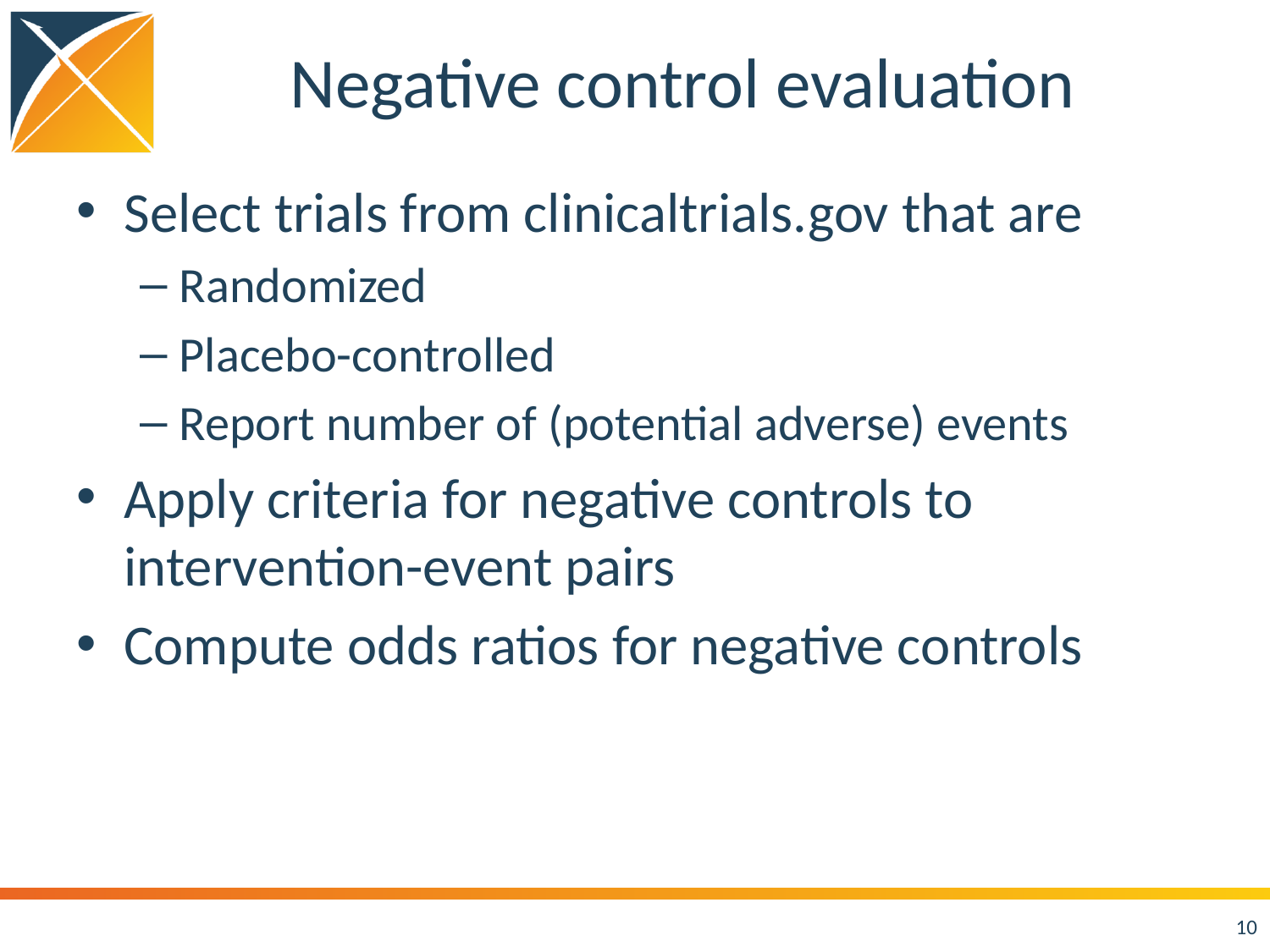

# Negative control evaluation
Select trials from clinicaltrials.gov that are
Randomized
Placebo-controlled
Report number of (potential adverse) events
Apply criteria for negative controls to intervention-event pairs
Compute odds ratios for negative controls
10